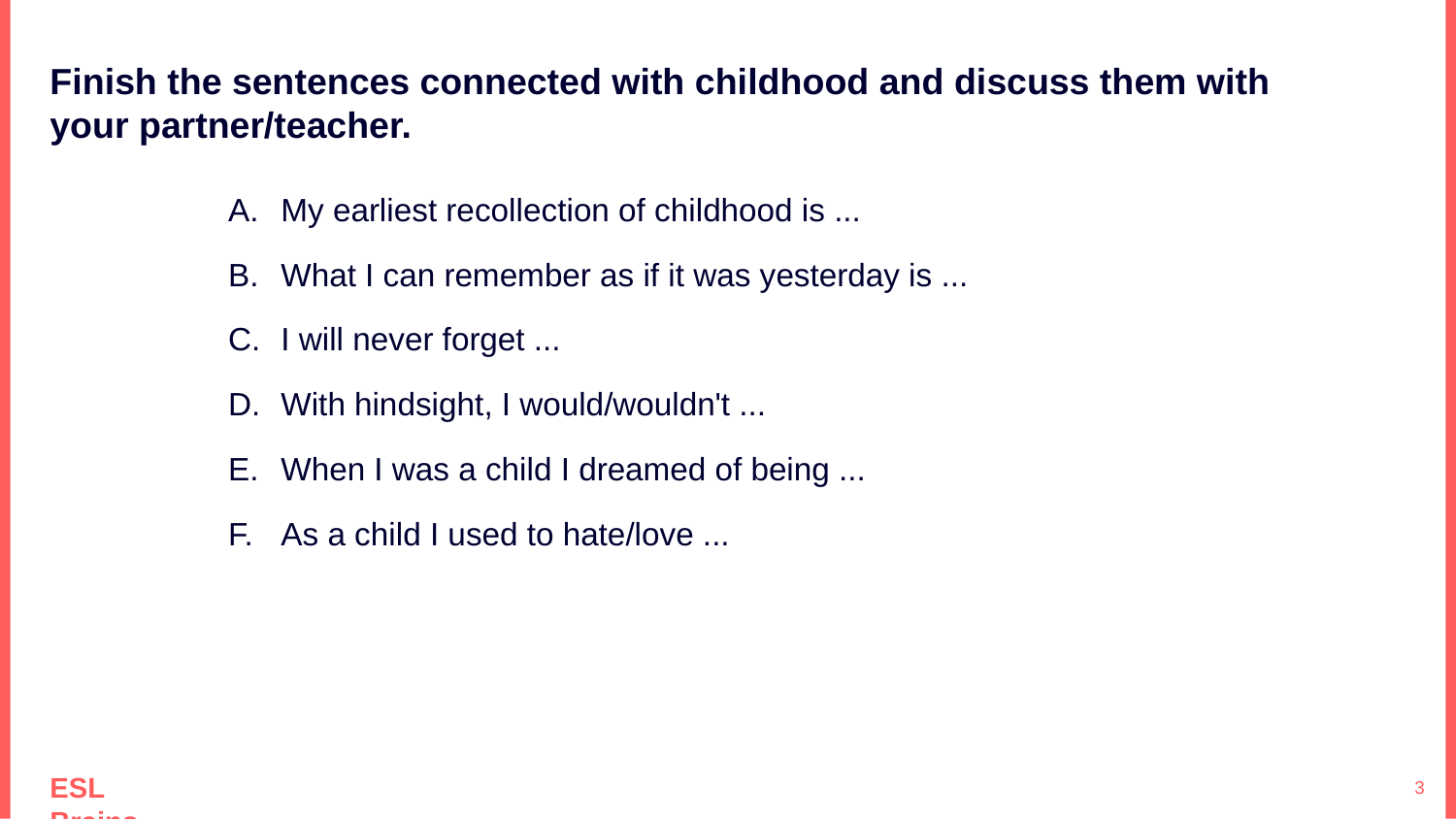

Finish the sentences connected with childhood and discuss them with your partner/teacher.
My earliest recollection of childhood is ...
What I can remember as if it was yesterday is ...
I will never forget ...
With hindsight, I would/wouldn't ...
When I was a child I dreamed of being ...
As a child I used to hate/love ...
3